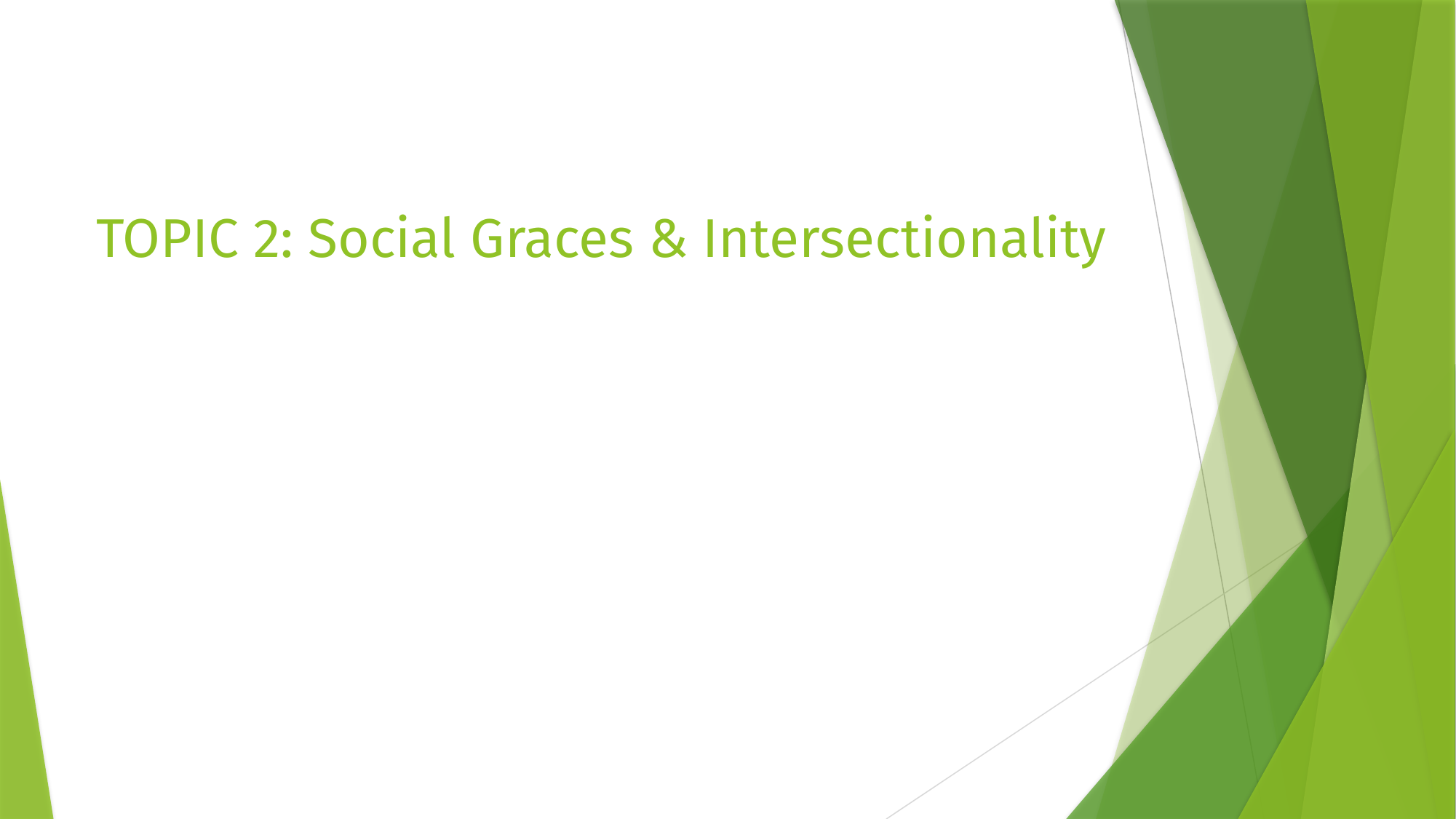

# TOPIC 2: Social Graces & Intersectionality